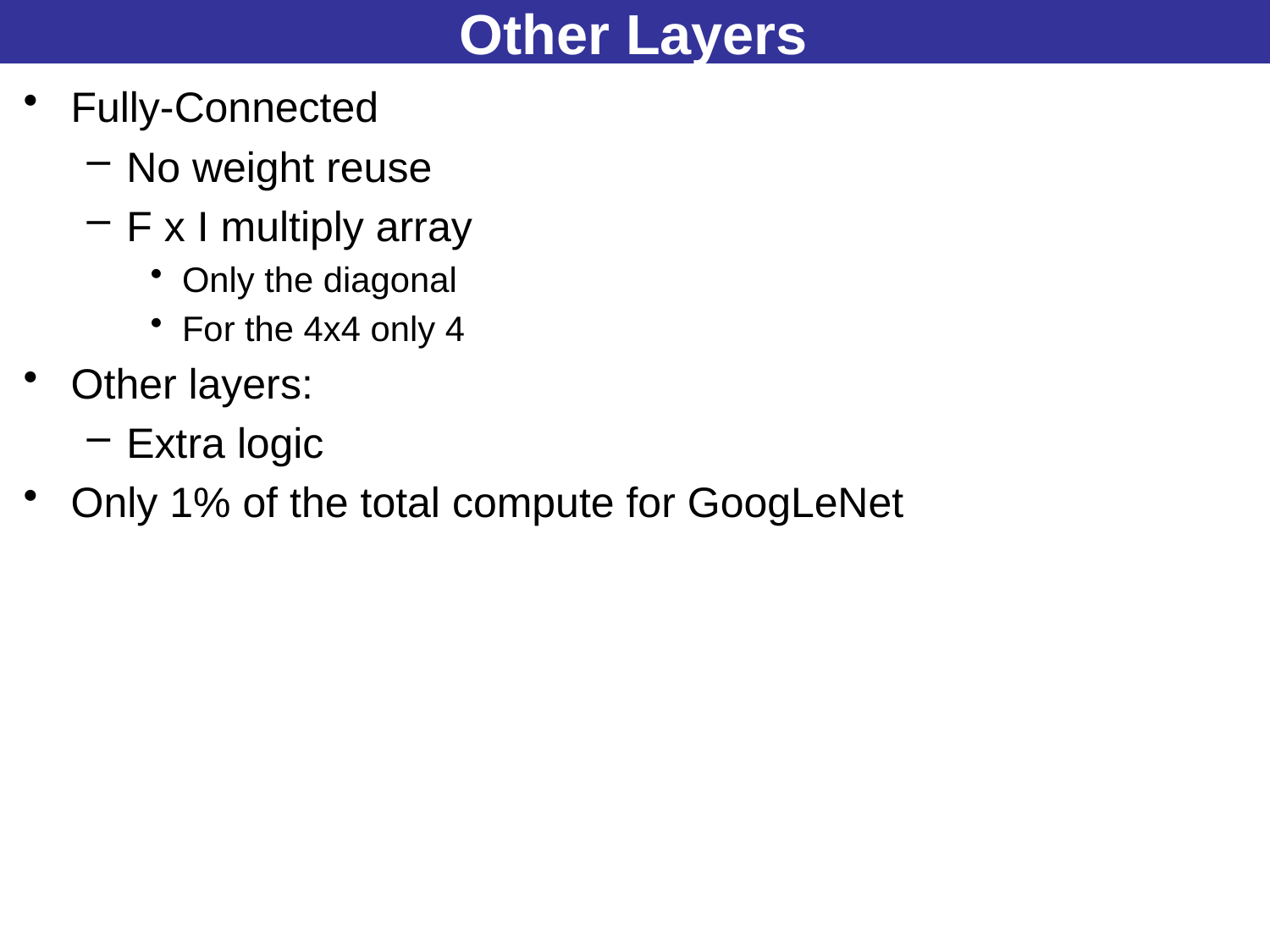

# Other Layers
Fully-Connected
No weight reuse
F x I multiply array
Only the diagonal
For the 4x4 only 4
Other layers:
Extra logic
Only 1% of the total compute for GoogLeNet